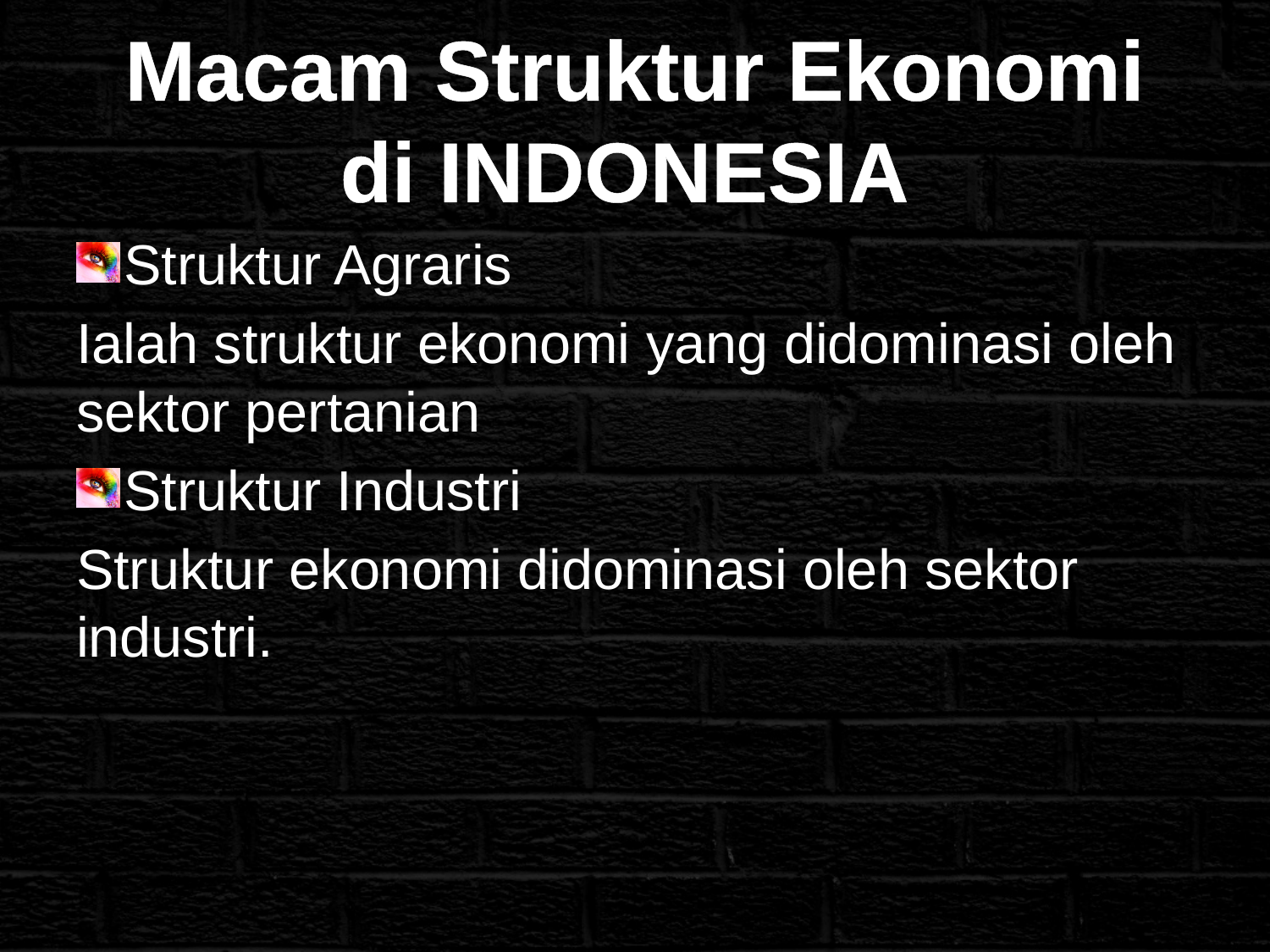

# Macam Struktur Ekonomi di INDONESIA
Struktur Agraris
Ialah struktur ekonomi yang didominasi oleh sektor pertanian
Struktur Industri
Struktur ekonomi didominasi oleh sektor industri.